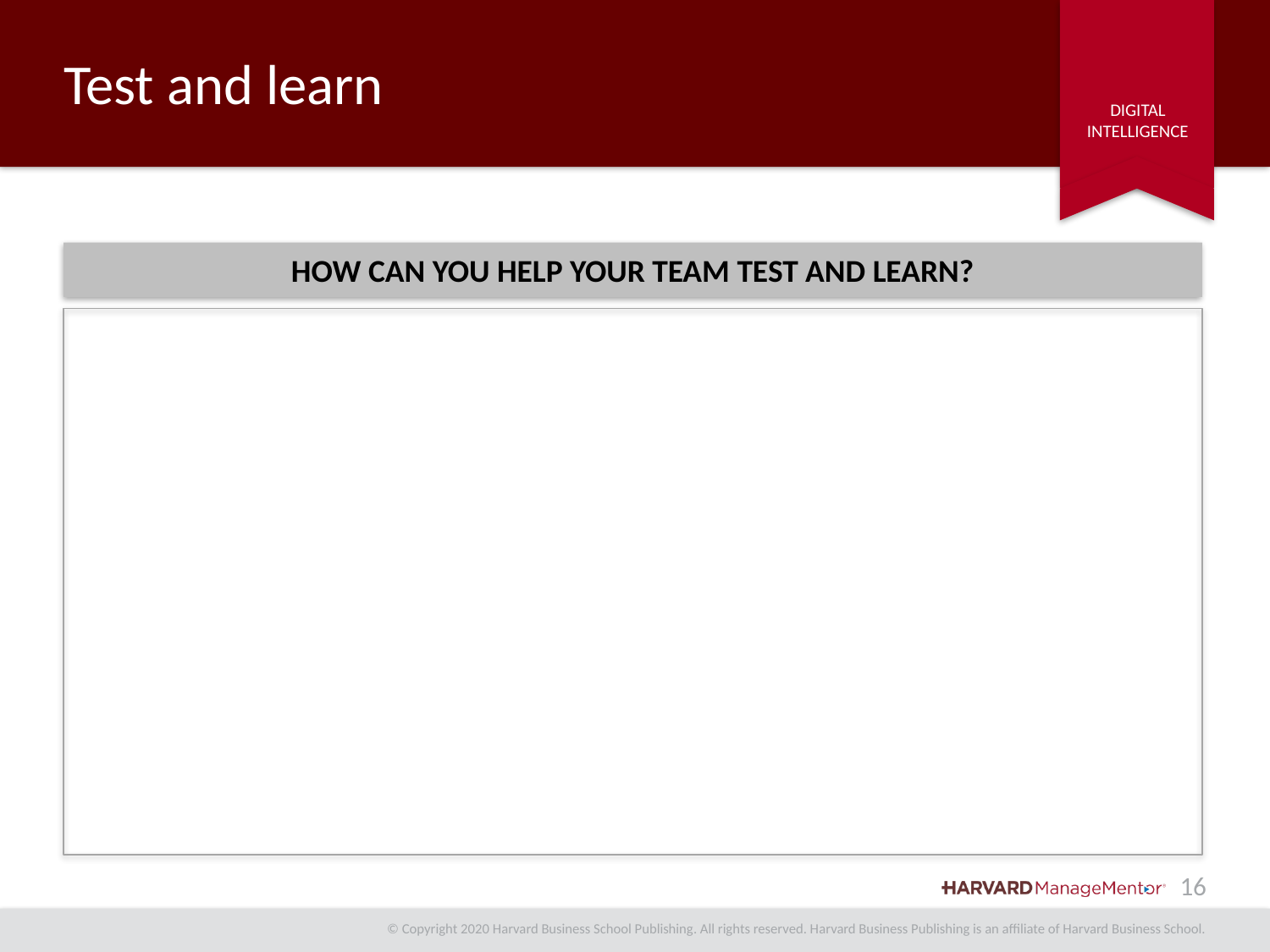

# Test and learn
HOW CAN YOU HELP YOUR TEAM TEST AND LEARN?